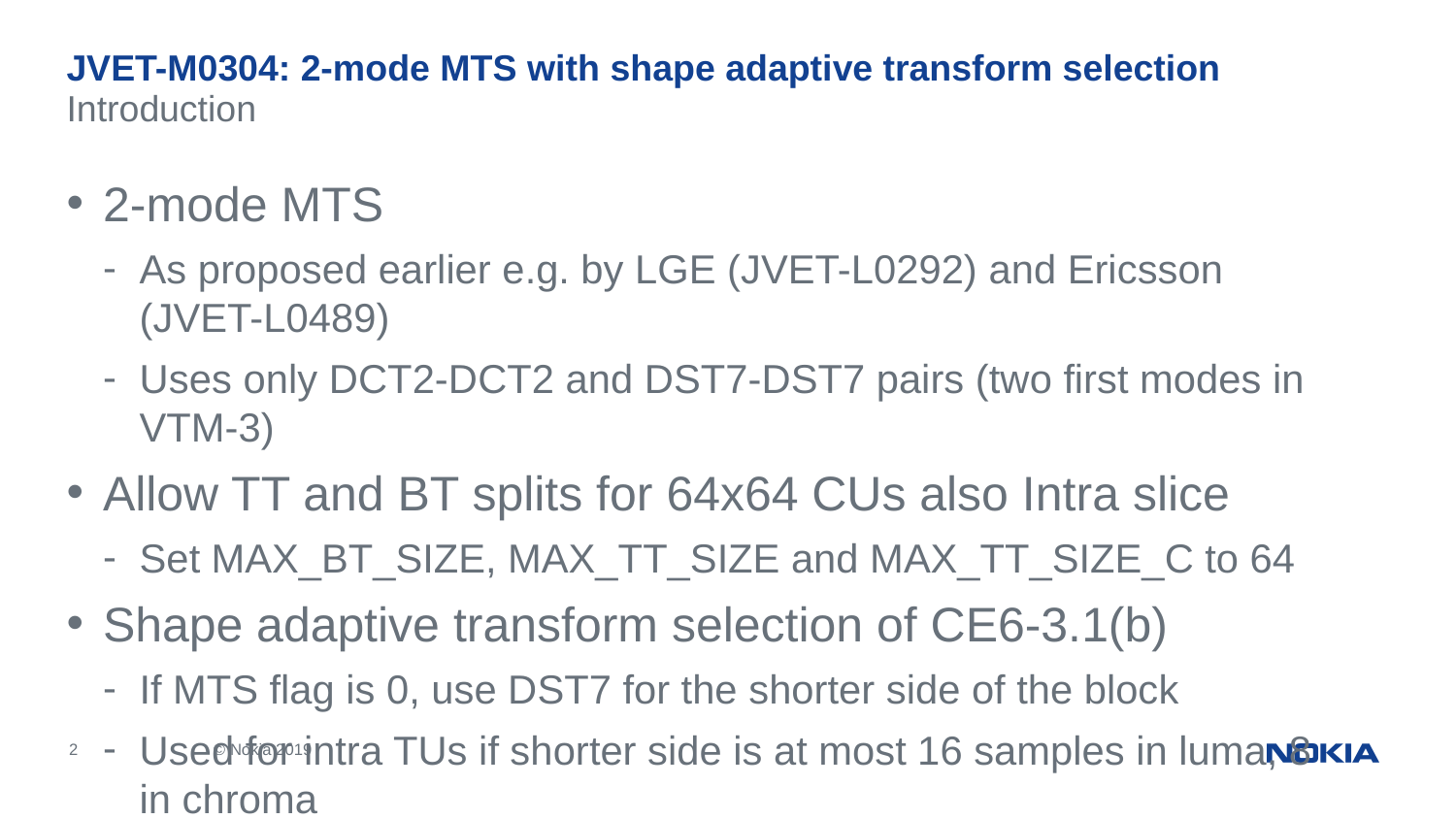

# JVET-M0304: 2-mode MTS with shape adaptive transform selection
Introduction
2-mode MTS
As proposed earlier e.g. by LGE (JVET-L0292) and Ericsson (JVET-L0489)
Uses only DCT2-DCT2 and DST7-DST7 pairs (two first modes in VTM-3)
Allow TT and BT splits for 64x64 CUs also Intra slice
Set MAX_BT_SIZE, MAX_TT_SIZE and MAX_TT_SIZE_C to 64
Shape adaptive transform selection of CE6-3.1(b)
If MTS flag is 0, use DST7 for the shorter side of the block
Used for intra TUs if shorter side is at most 16 samples in luma, 8 in chroma